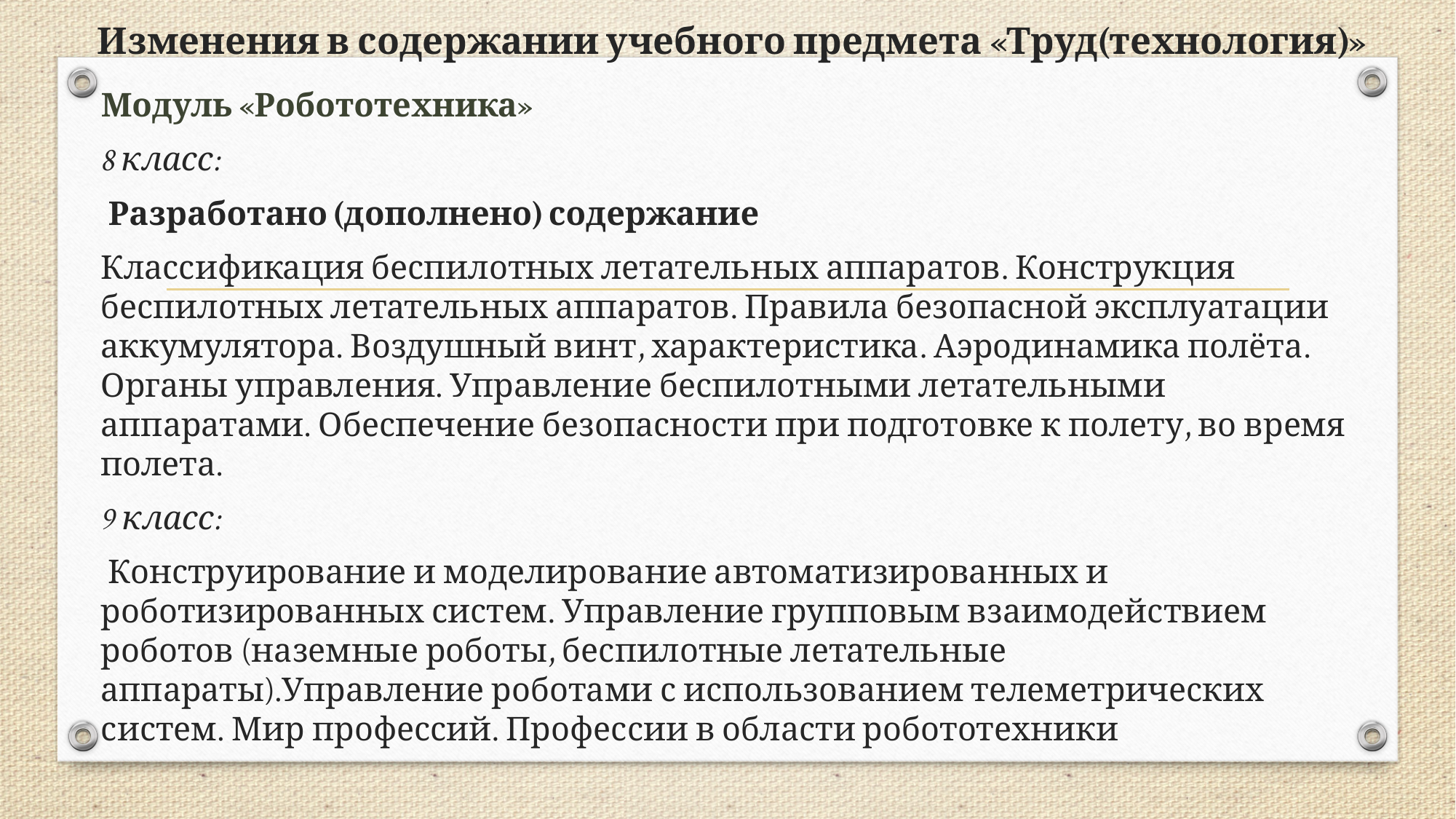

# Изменения в содержании учебного предмета «Труд(технология)»
Модуль «Робототехника»
8 класс:
 Разработано (дополнено) содержание
Классификация беспилотных летательных аппаратов. Конструкция беспилотных летательных аппаратов. Правила безопасной эксплуатации аккумулятора. Воздушный винт, характеристика. Аэродинамика полёта. Органы управления. Управление беспилотными летательными аппаратами. Обеспечение безопасности при подготовке к полету, во время полета.
9 класс:
 Конструирование и моделирование автоматизированных и роботизированных систем. Управление групповым взаимодействием роботов (наземные роботы, беспилотные летательные аппараты).Управление роботами с использованием телеметрических систем. Мир профессий. Профессии в области робототехники